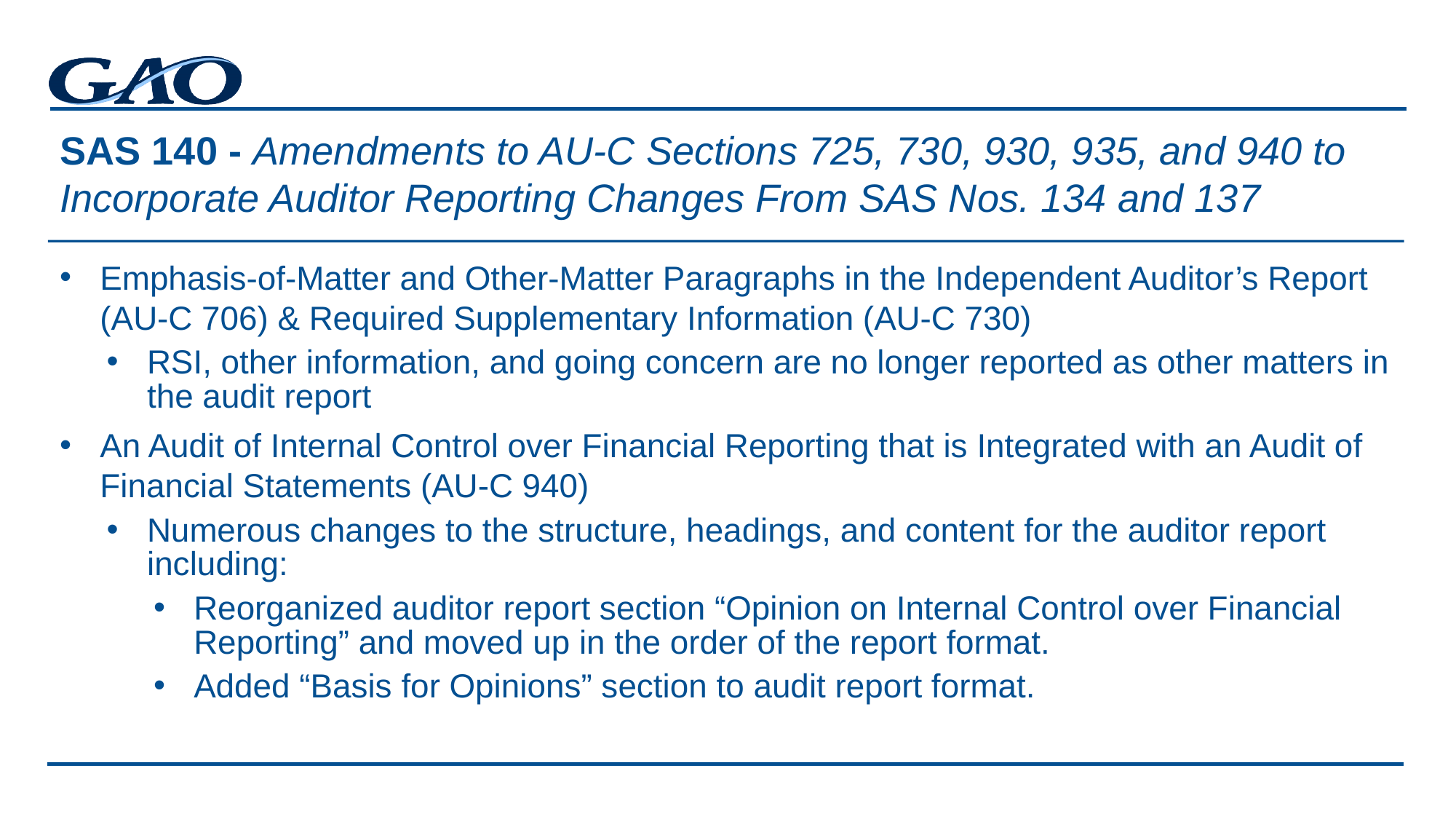

# SAS 140 - Amendments to AU-C Sections 725, 730, 930, 935, and 940 to Incorporate Auditor Reporting Changes From SAS Nos. 134 and 137
Emphasis-of-Matter and Other-Matter Paragraphs in the Independent Auditor’s Report (AU-C 706) & Required Supplementary Information (AU-C 730)
RSI, other information, and going concern are no longer reported as other matters in the audit report
An Audit of Internal Control over Financial Reporting that is Integrated with an Audit of Financial Statements (AU-C 940)
Numerous changes to the structure, headings, and content for the auditor report including:
Reorganized auditor report section “Opinion on Internal Control over Financial Reporting” and moved up in the order of the report format.
Added “Basis for Opinions” section to audit report format.